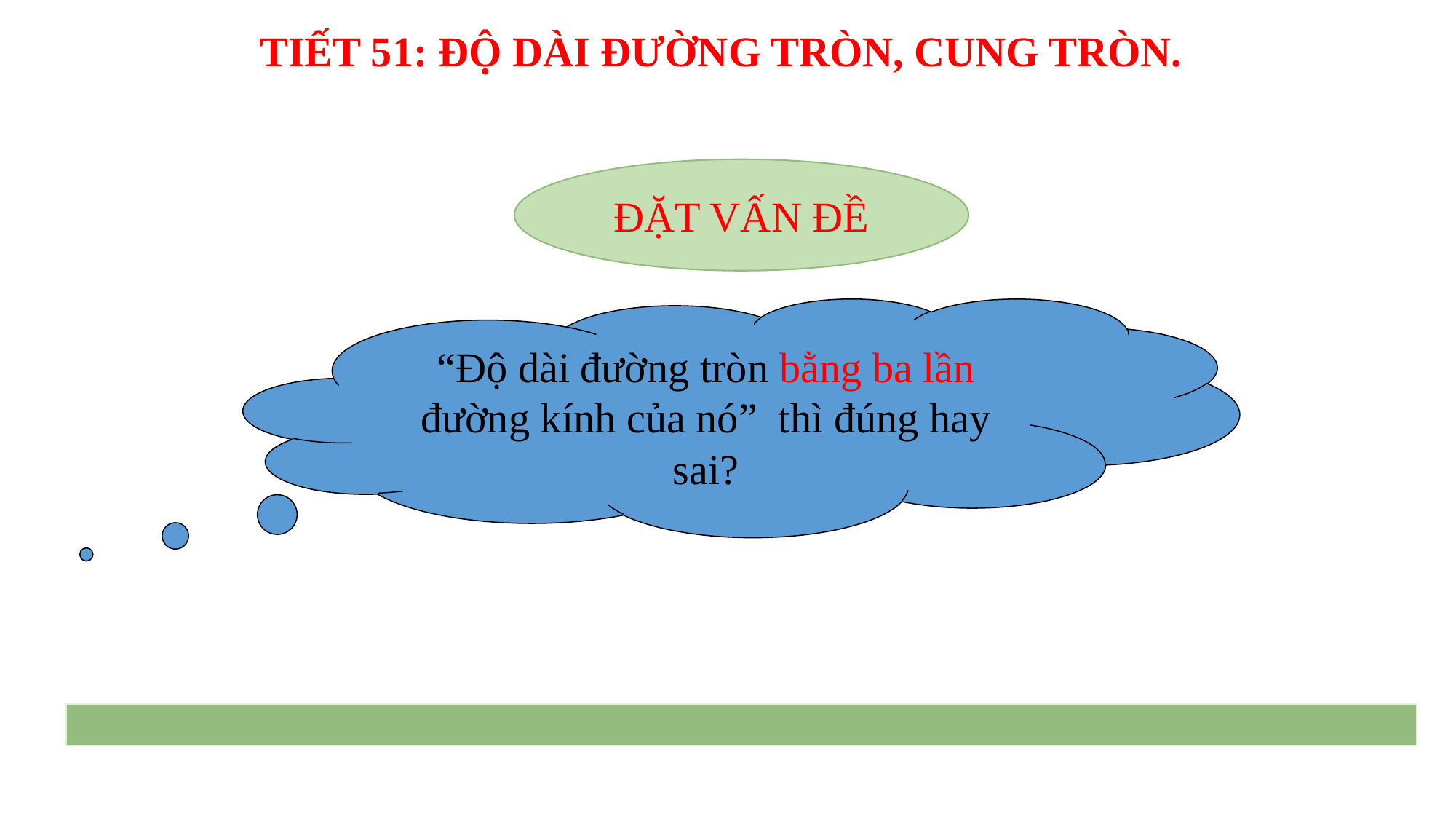

TIẾT 51: ĐỘ DÀI ĐƯỜNG TRÒN, CUNG TRÒN.
ĐẶT VẤN ĐỀ
“Độ dài đường tròn bằng ba lần đường kính của nó”  thì đúng hay sai?